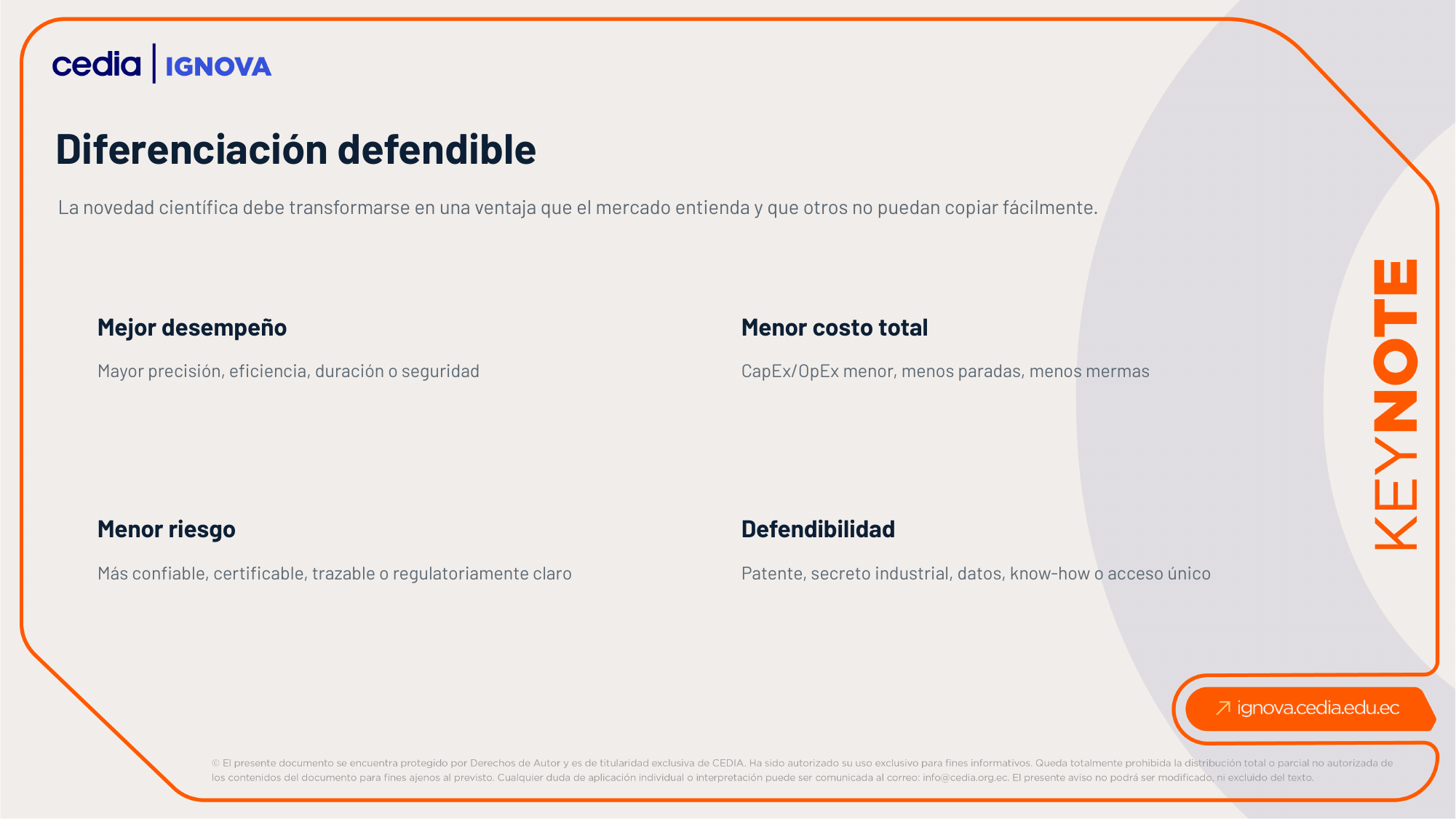

Diferenciación defendible
La novedad científica debe transformarse en una ventaja que el mercado entienda y que otros no puedan copiar fácilmente.
Mejor desempeño
Menor costo total
Mayor precisión, eficiencia, duración o seguridad
CapEx/OpEx menor, menos paradas, menos mermas
Menor riesgo
Defendibilidad
Más confiable, certificable, trazable o regulatoriamente claro
Patente, secreto industrial, datos, know-how o acceso único